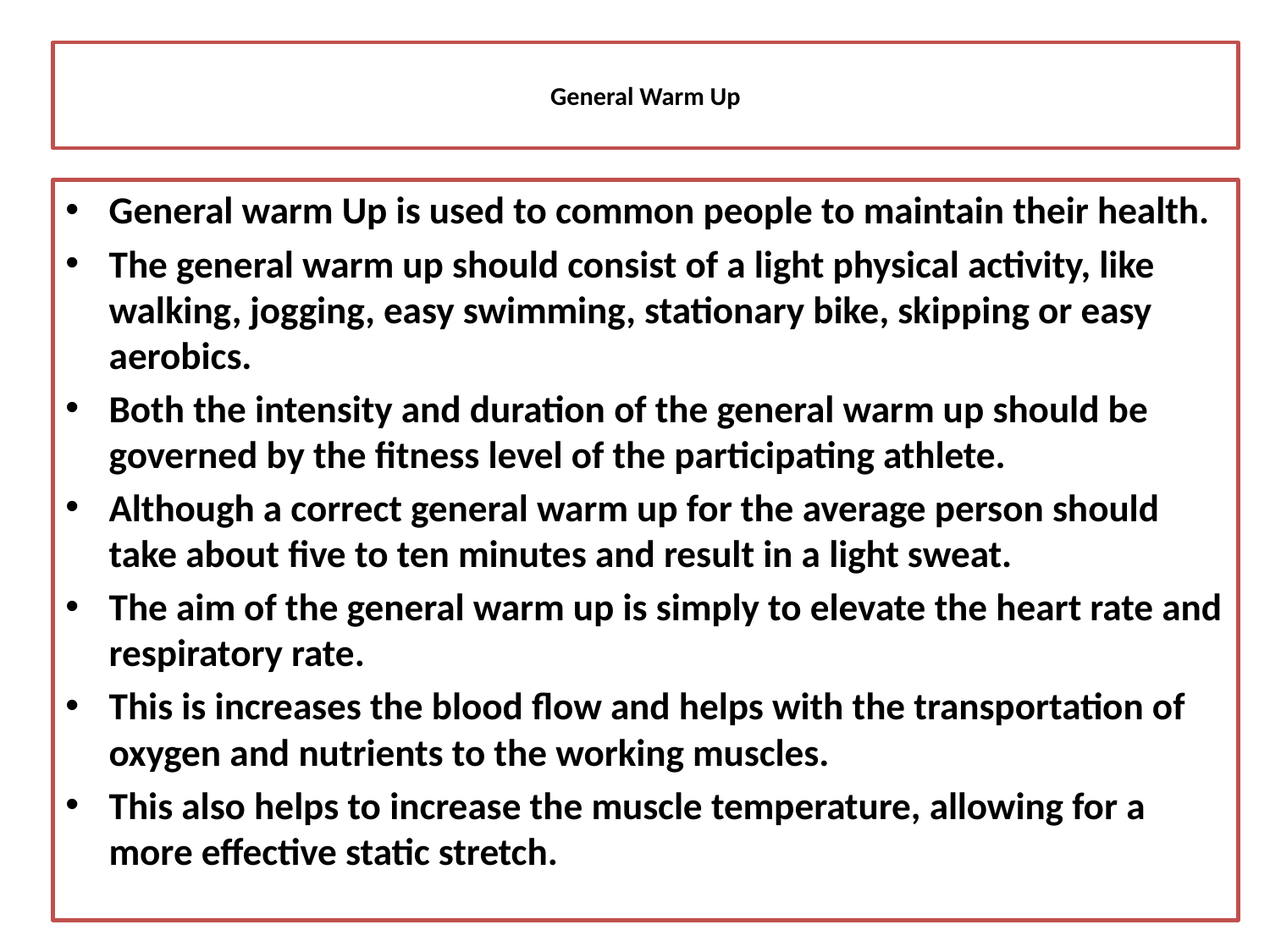

# General Warm Up
General warm Up is used to common people to maintain their health.
The general warm up should consist of a light physical activity, like walking, jogging, easy swimming, stationary bike, skipping or easy aerobics.
Both the intensity and duration of the general warm up should be governed by the fitness level of the participating athlete.
Although a correct general warm up for the average person should take about five to ten minutes and result in a light sweat.
The aim of the general warm up is simply to elevate the heart rate and respiratory rate.
This is increases the blood flow and helps with the transportation of oxygen and nutrients to the working muscles.
This also helps to increase the muscle temperature, allowing for a more effective static stretch.